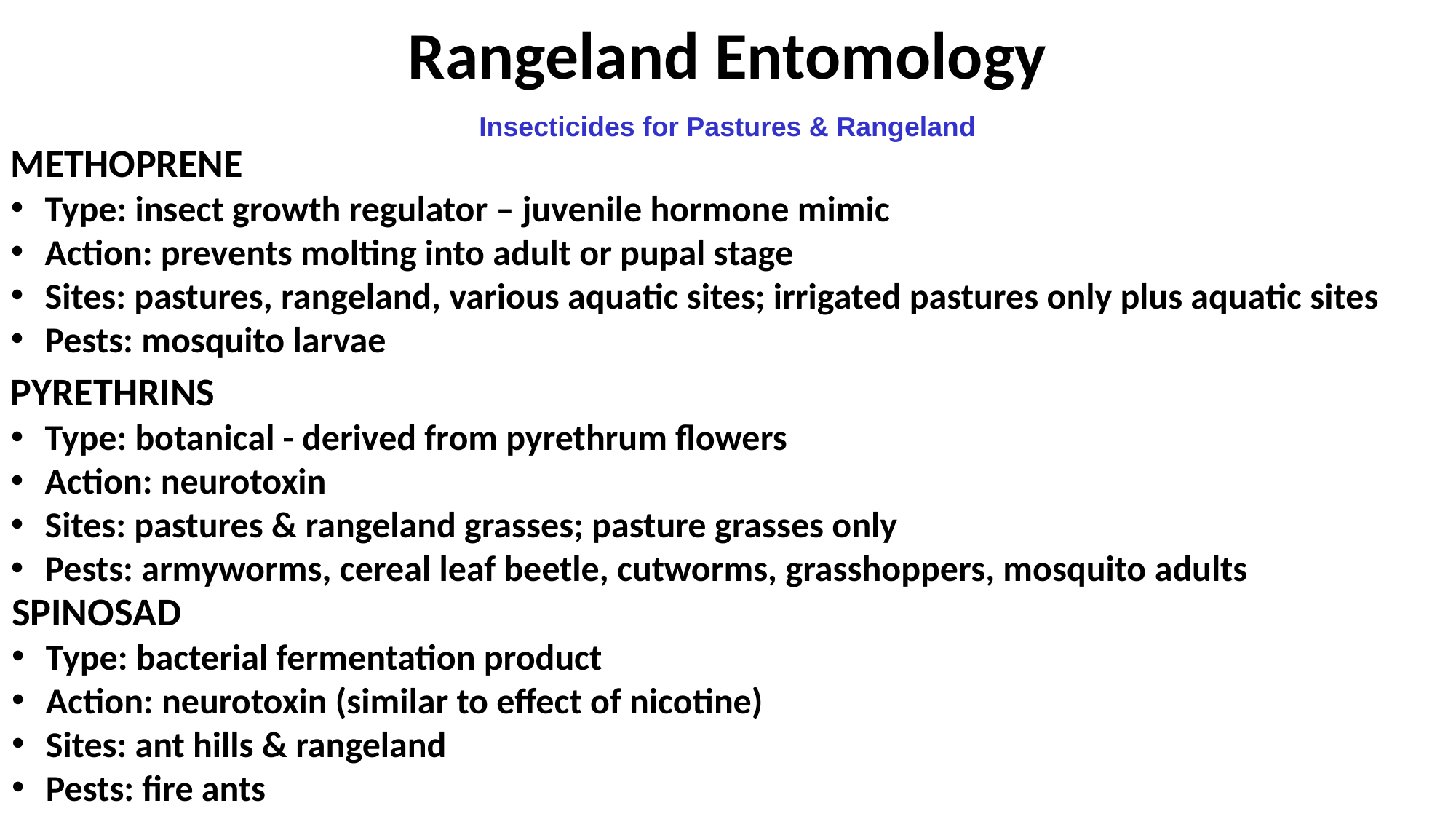

Rangeland Entomology
Insecticides for Pastures & Rangeland
METHOPRENE
Type: insect growth regulator – juvenile hormone mimic
Action: prevents molting into adult or pupal stage
Sites: pastures, rangeland, various aquatic sites; irrigated pastures only plus aquatic sites
Pests: mosquito larvae
PYRETHRINS
Type: botanical - derived from pyrethrum flowers
Action: neurotoxin
Sites: pastures & rangeland grasses; pasture grasses only
Pests: armyworms, cereal leaf beetle, cutworms, grasshoppers, mosquito adults
SPINOSAD
Type: bacterial fermentation product
Action: neurotoxin (similar to effect of nicotine)
Sites: ant hills & rangeland
Pests: fire ants